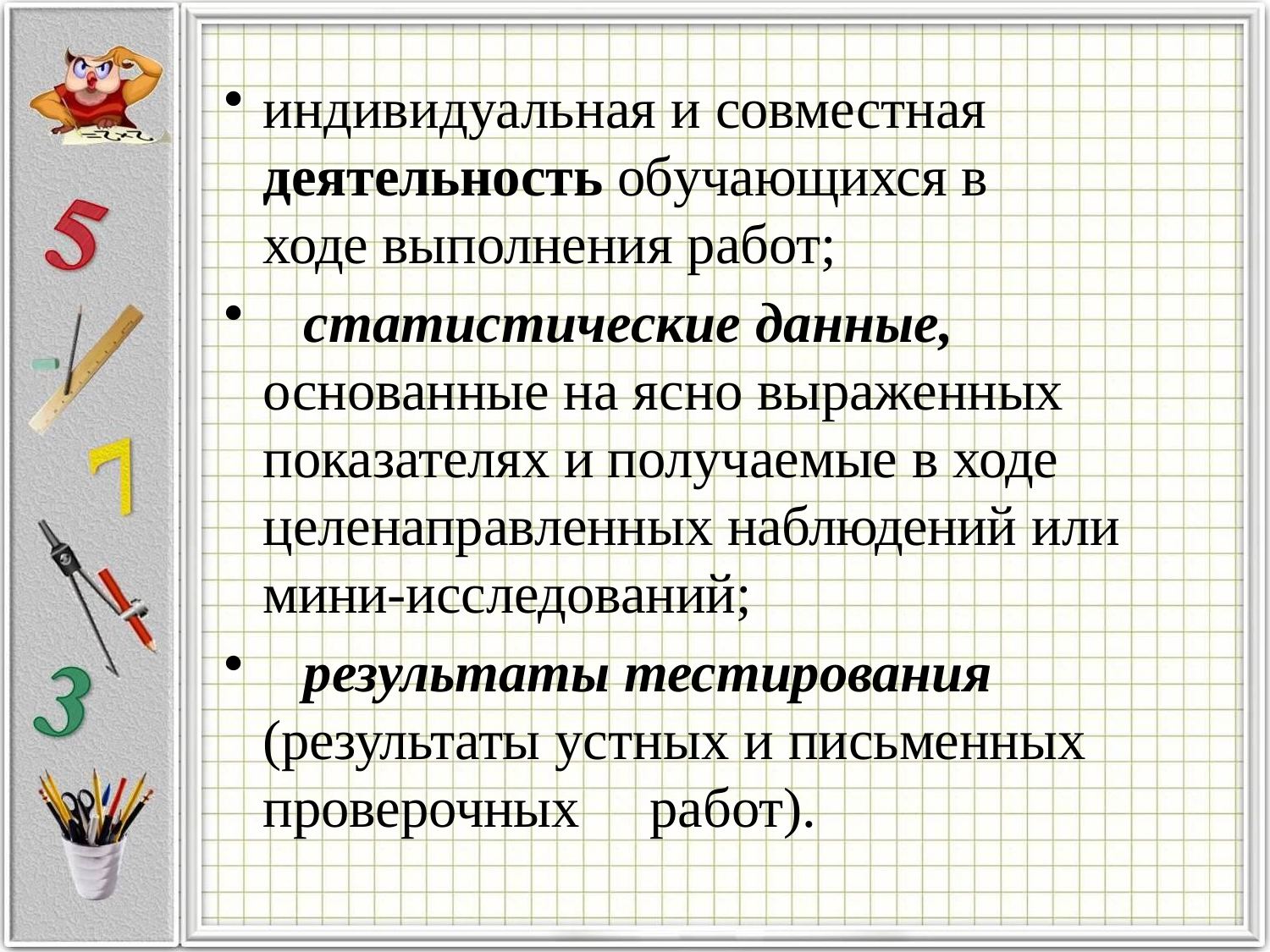

индивидуальная и совместная деятельность обучающихся в ходе выполнения работ;
	статистические данные, основанные на ясно выраженных показателях и получаемые в ходе целенаправленных наблюдений или мини-исследований;
	результаты тестирования (результаты устных и письменных проверочных	работ).